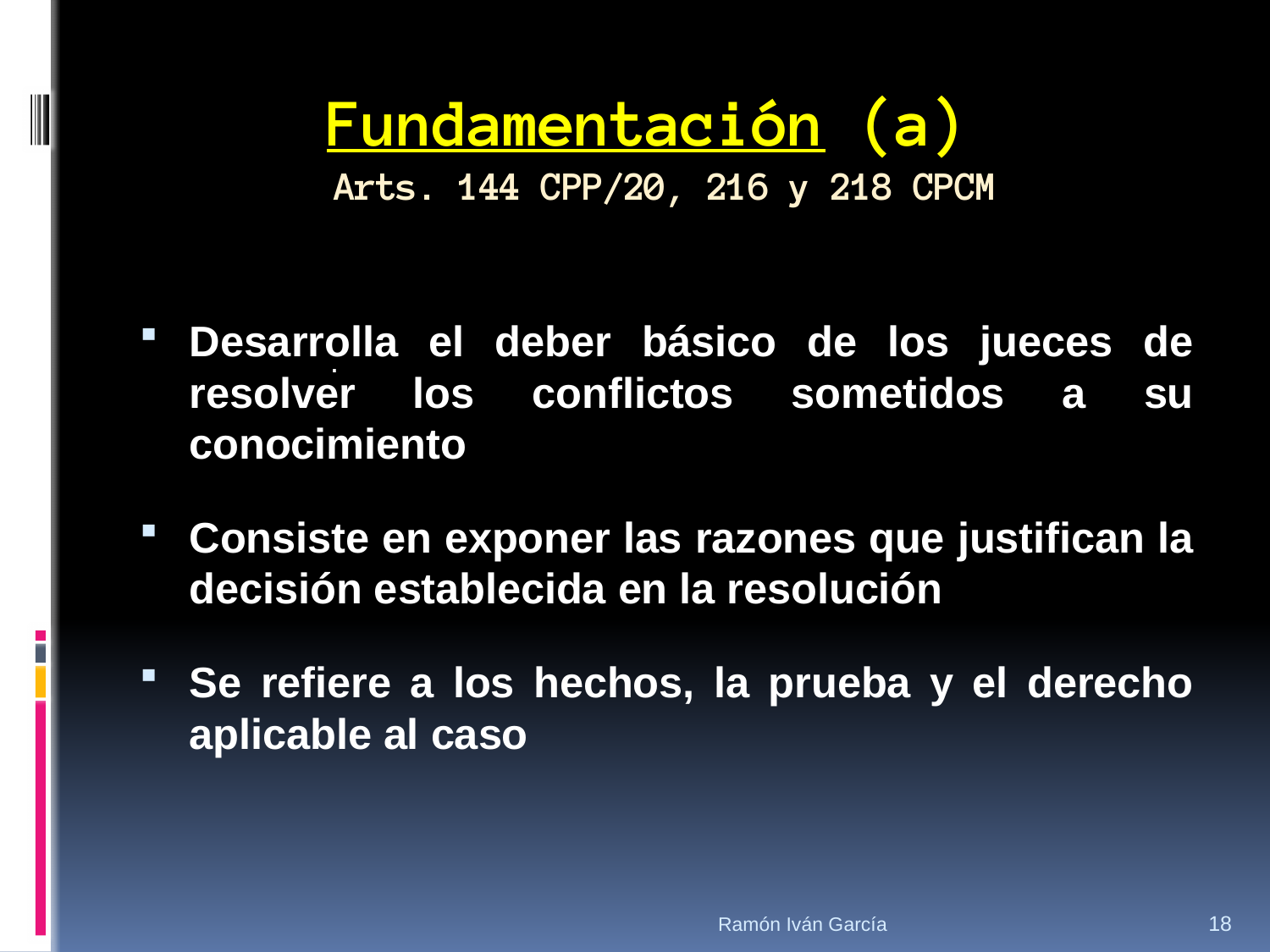

# Fundamentación (a) Arts. 144 CPP/20, 216 y 218 CPCM
Desarrolla el deber básico de los jueces de resolver los conflictos sometidos a su conocimiento

Consiste en exponer las razones que justifican la decisión establecida en la resolución

Se refiere a los hechos, la prueba y el derecho aplicable al caso
.
Ramón Iván García
18